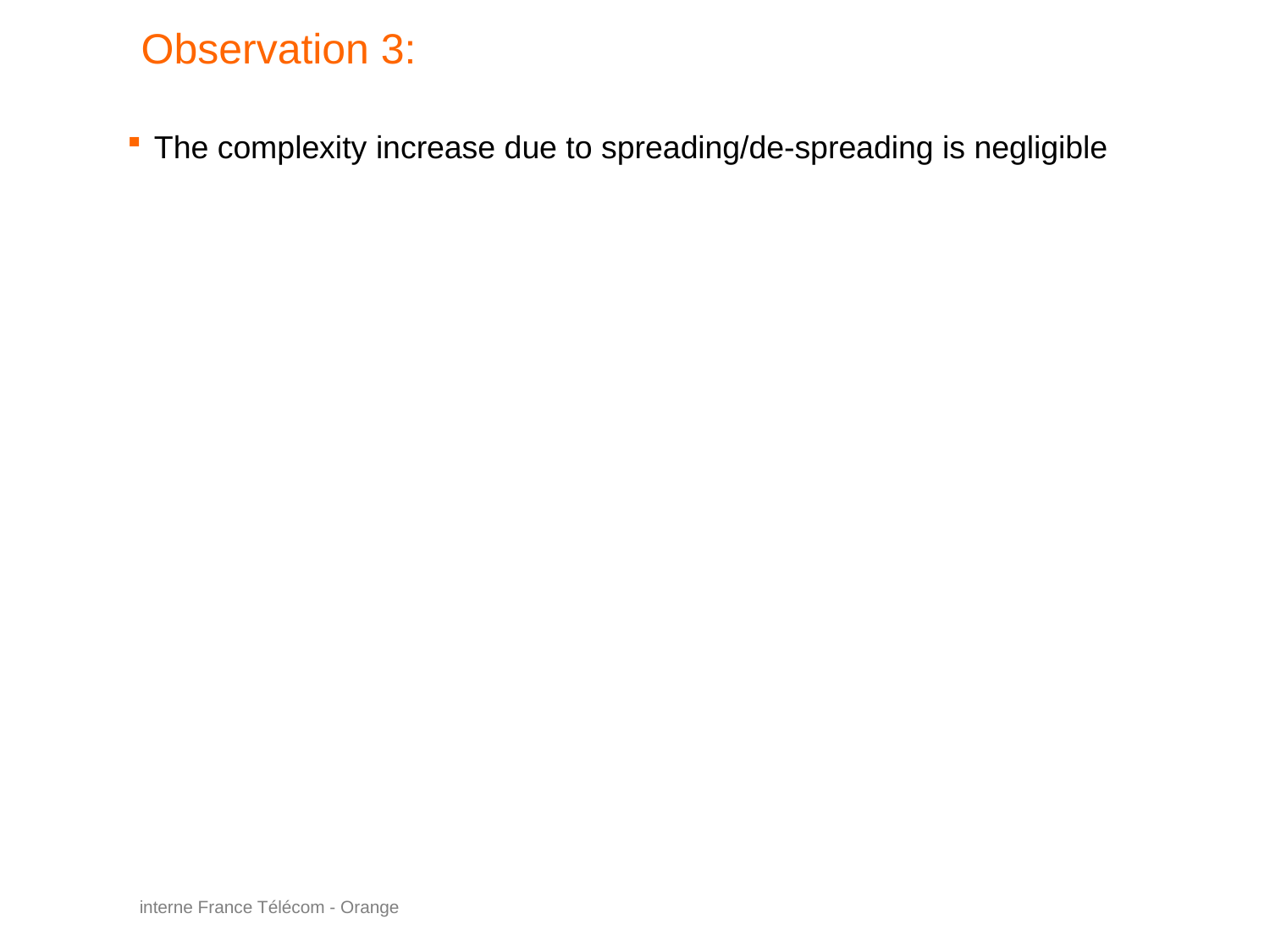

# Observation 3:
The complexity increase due to spreading/de-spreading is negligible